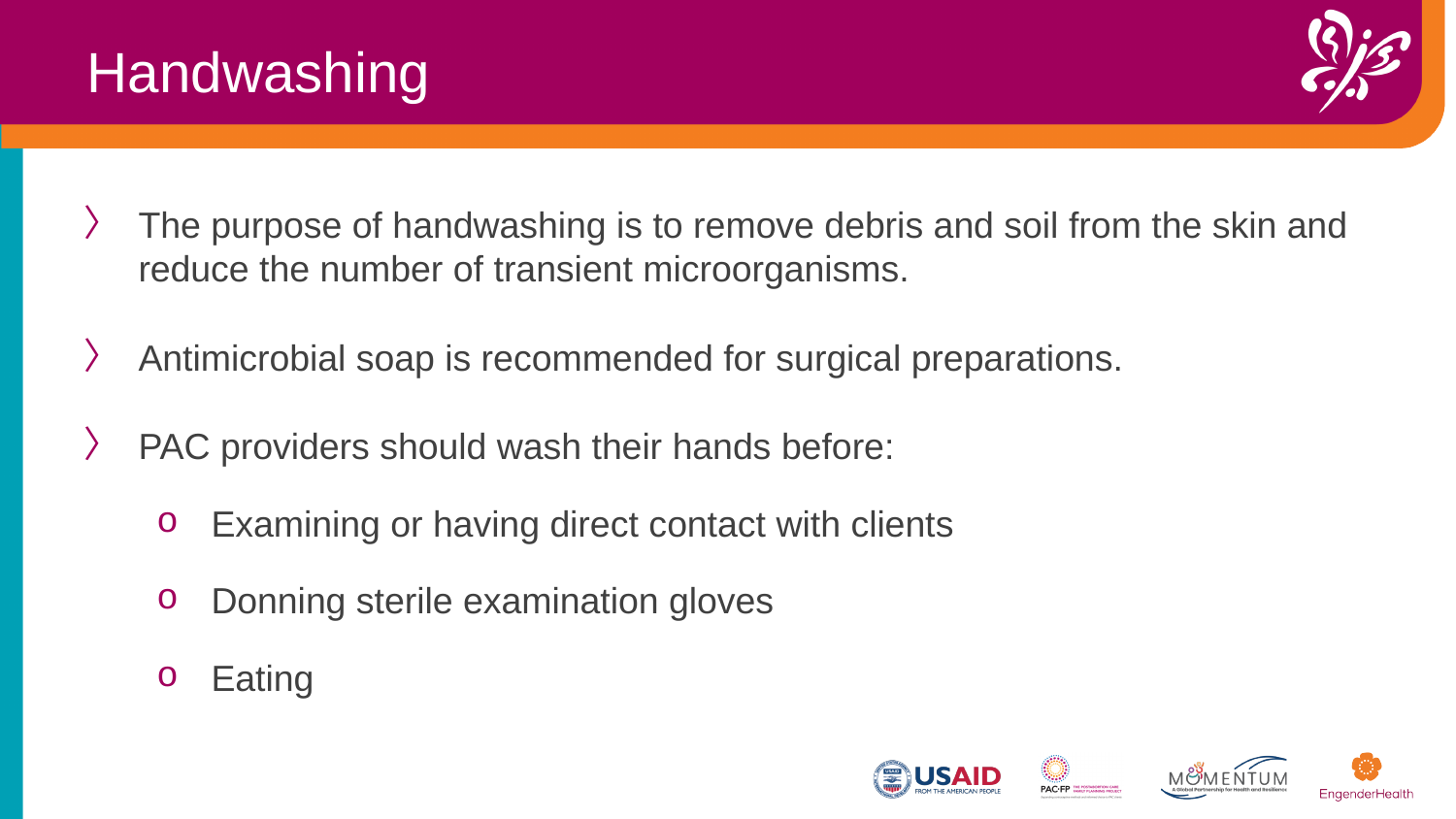

Handwashing
The purpose of handwashing is to remove debris and soil from the skin and reduce the number of transient microorganisms.
Antimicrobial soap is recommended for surgical preparations.
PAC providers should wash their hands before:
Examining or having direct contact with clients
Donning sterile examination gloves
Eating